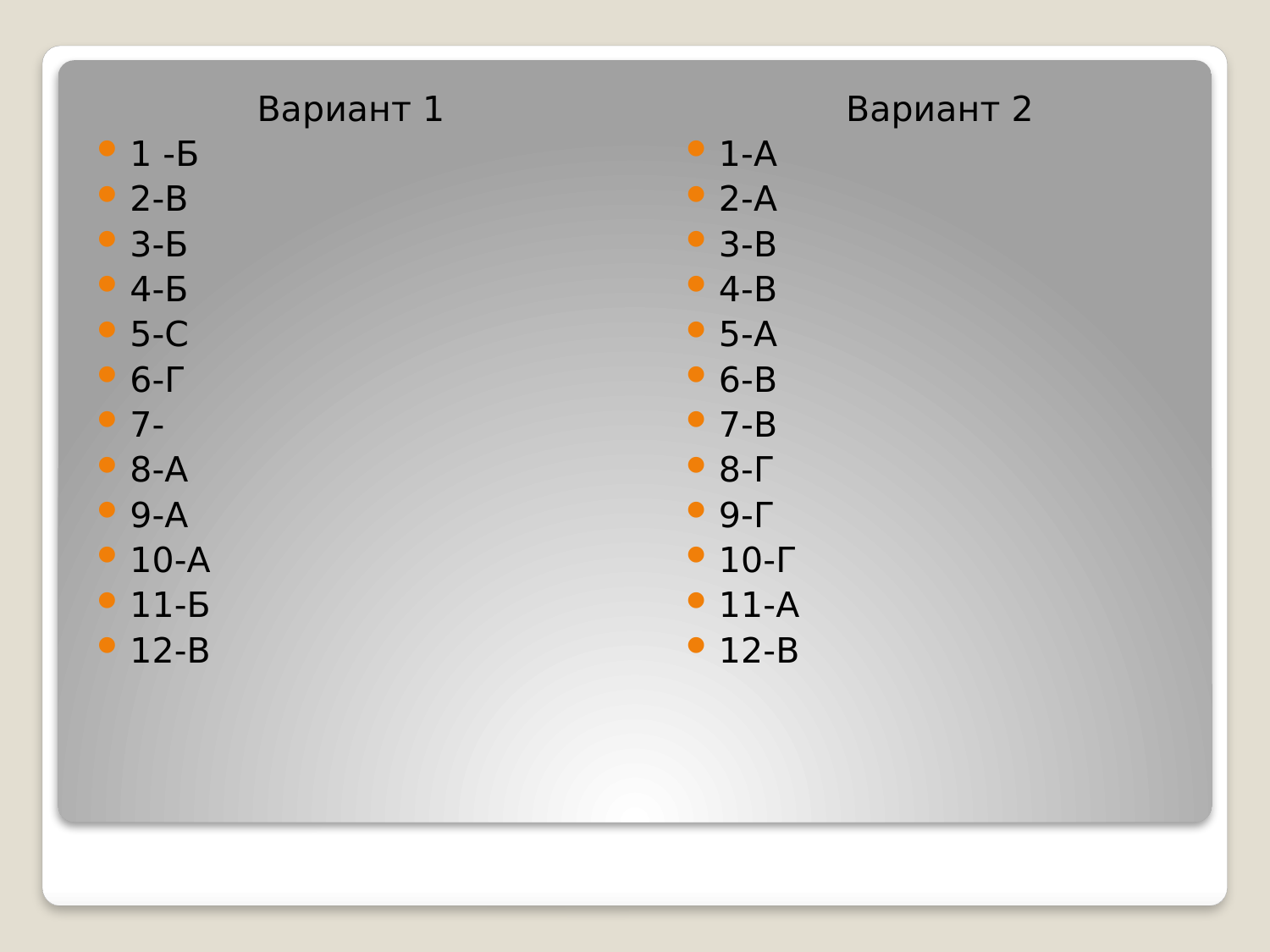

#
Вариант 1
1 -Б
2-В
3-Б
4-Б
5-С
6-Г
7-
8-А
9-А
10-А
11-Б
12-В

Вариант 2
1-А
2-А
3-В
4-В
5-А
6-В
7-В
8-Г
9-Г
10-Г
11-А
12-В